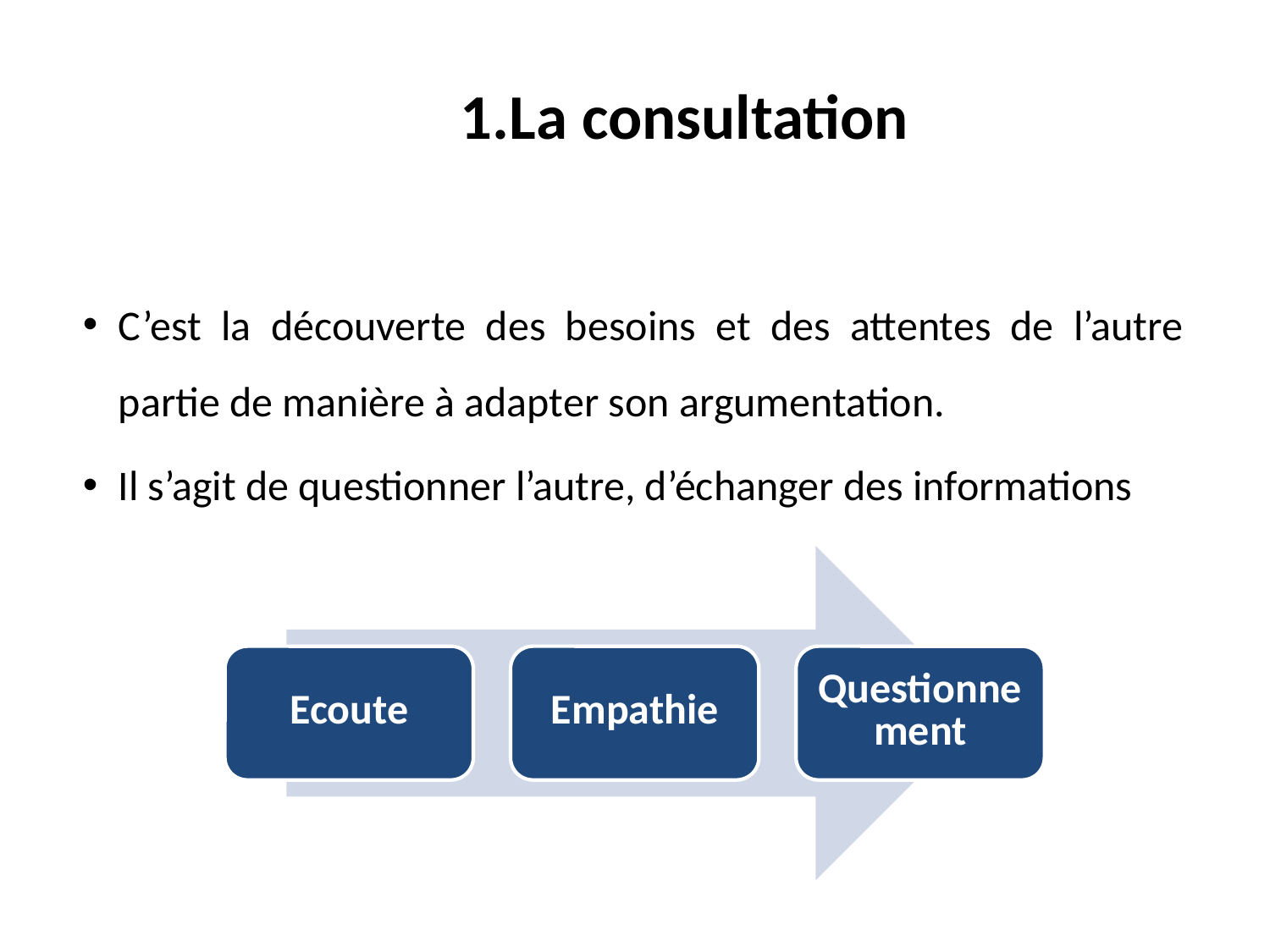

1.La consultation
C’est la découverte des besoins et des attentes de l’autre partie de manière à adapter son argumentation.
Il s’agit de questionner l’autre, d’échanger des informations
Ecoute
Empathie
Questionnement